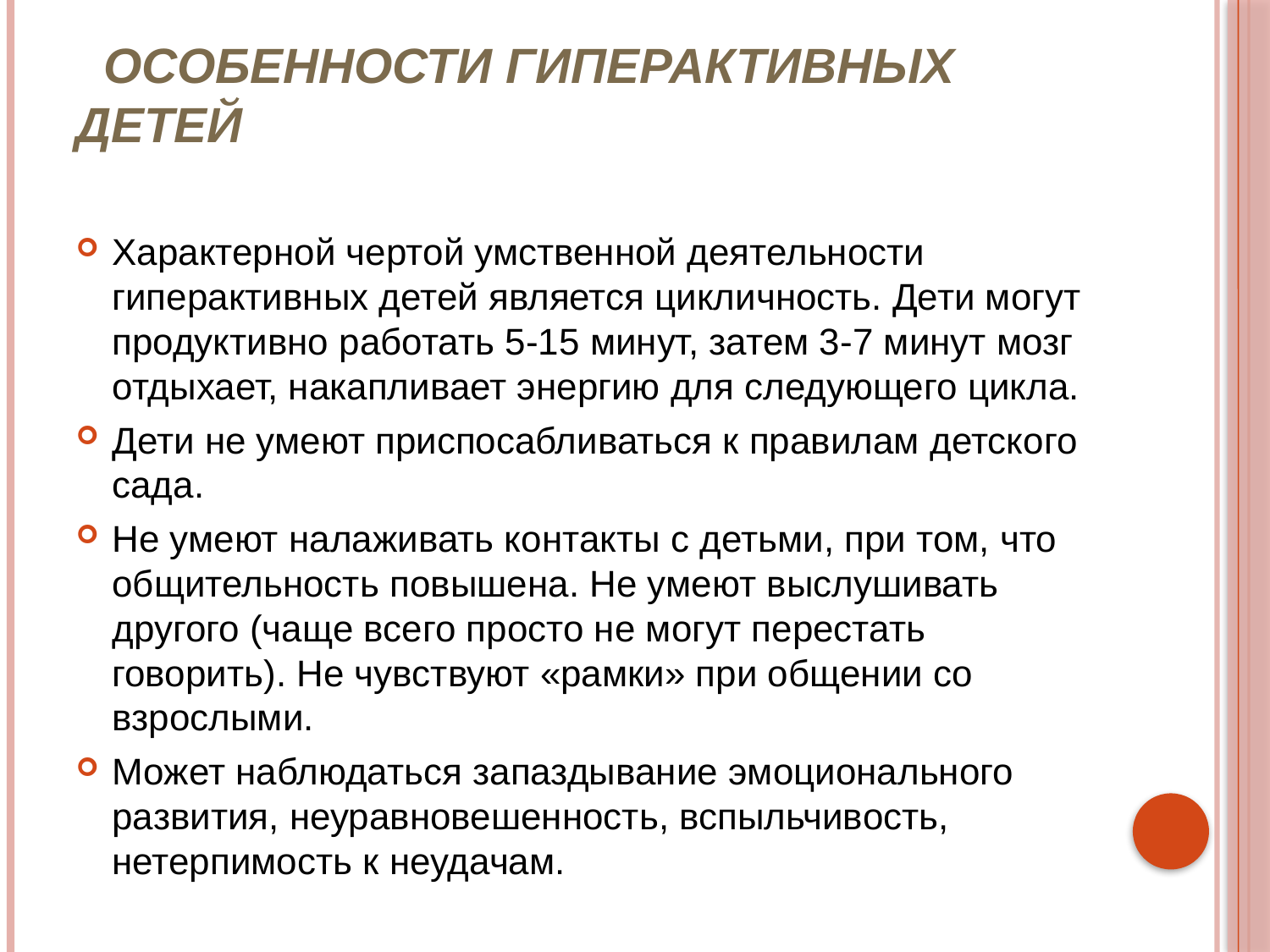

# Психолого  - педагогические особенности гиперактивных детей
Характерной чертой умственной деятельности гиперактивных детей является цикличность. Дети могут продуктивно работать 5-15 минут, затем 3-7 минут мозг отдыхает, накапливает энергию для следующего цикла.
Дети не умеют приспосабливаться к правилам детского сада.
Не умеют налаживать контакты с детьми, при том, что общительность повышена. Не умеют выслушивать другого (чаще всего просто не могут перестать говорить). Не чувствуют «рамки» при общении со взрослыми.
Может наблюдаться запаздывание эмоционального развития, неуравновешенность, вспыльчивость, нетерпимость к неудачам.